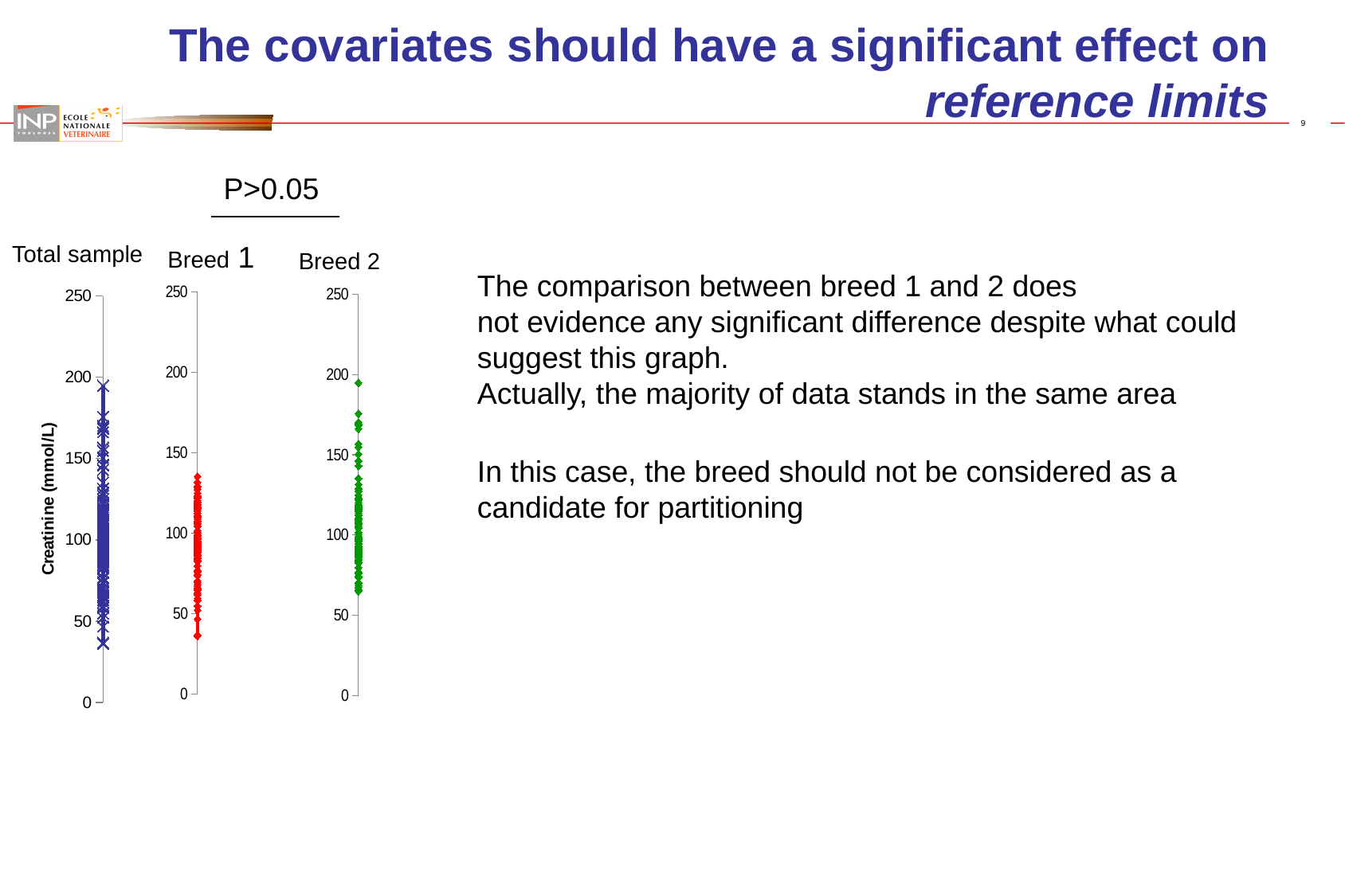

# The covariates should have a significant effect on reference limits
P>0.05
Breed 1
Total sample
Breed 2
The comparison between breed 1 and 2 does
not evidence any significant difference despite what could suggest this graph.
Actually, the majority of data stands in the same area

### Chart

| Category | creat |
|---|---|

### Chart

| Category | creat |
|---|---|

### Chart

| Category | creat |
|---|---|
In this case, the breed should not be considered as a candidate for partitioning